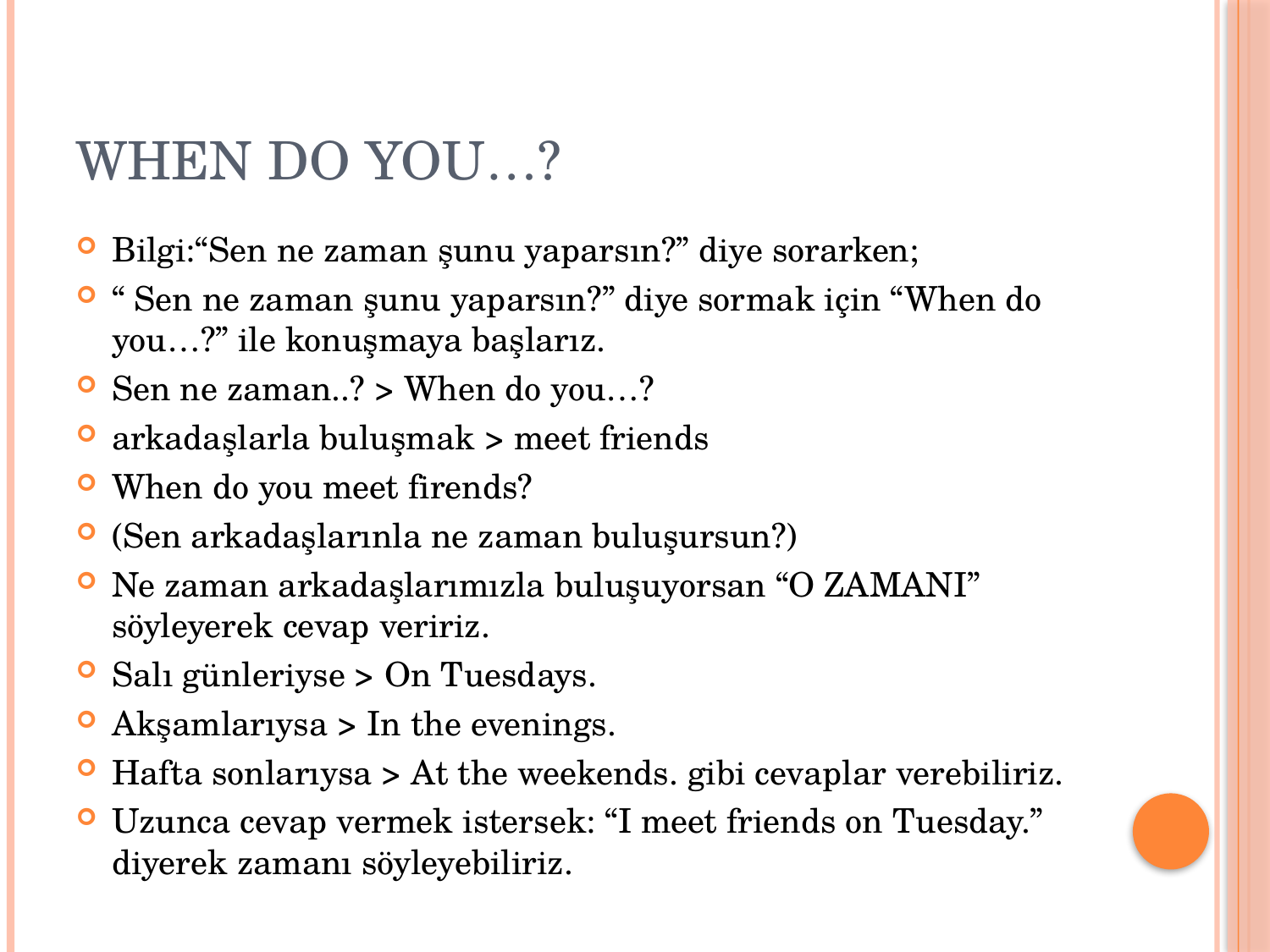

# WHEN DO YOU…?
Bilgi:“Sen ne zaman şunu yaparsın?” diye sorarken;
“ Sen ne zaman şunu yaparsın?” diye sormak için “When do you…?” ile konuşmaya başlarız.
Sen ne zaman..? > When do you…?
arkadaşlarla buluşmak > meet friends
When do you meet firends?
(Sen arkadaşlarınla ne zaman buluşursun?)
Ne zaman arkadaşlarımızla buluşuyorsan “O ZAMANI” söyleyerek cevap veririz.
Salı günleriyse > On Tuesdays.
Akşamlarıysa > In the evenings.
Hafta sonlarıysa > At the weekends. gibi cevaplar verebiliriz.
Uzunca cevap vermek istersek: “I meet friends on Tuesday.” diyerek zamanı söyleyebiliriz.